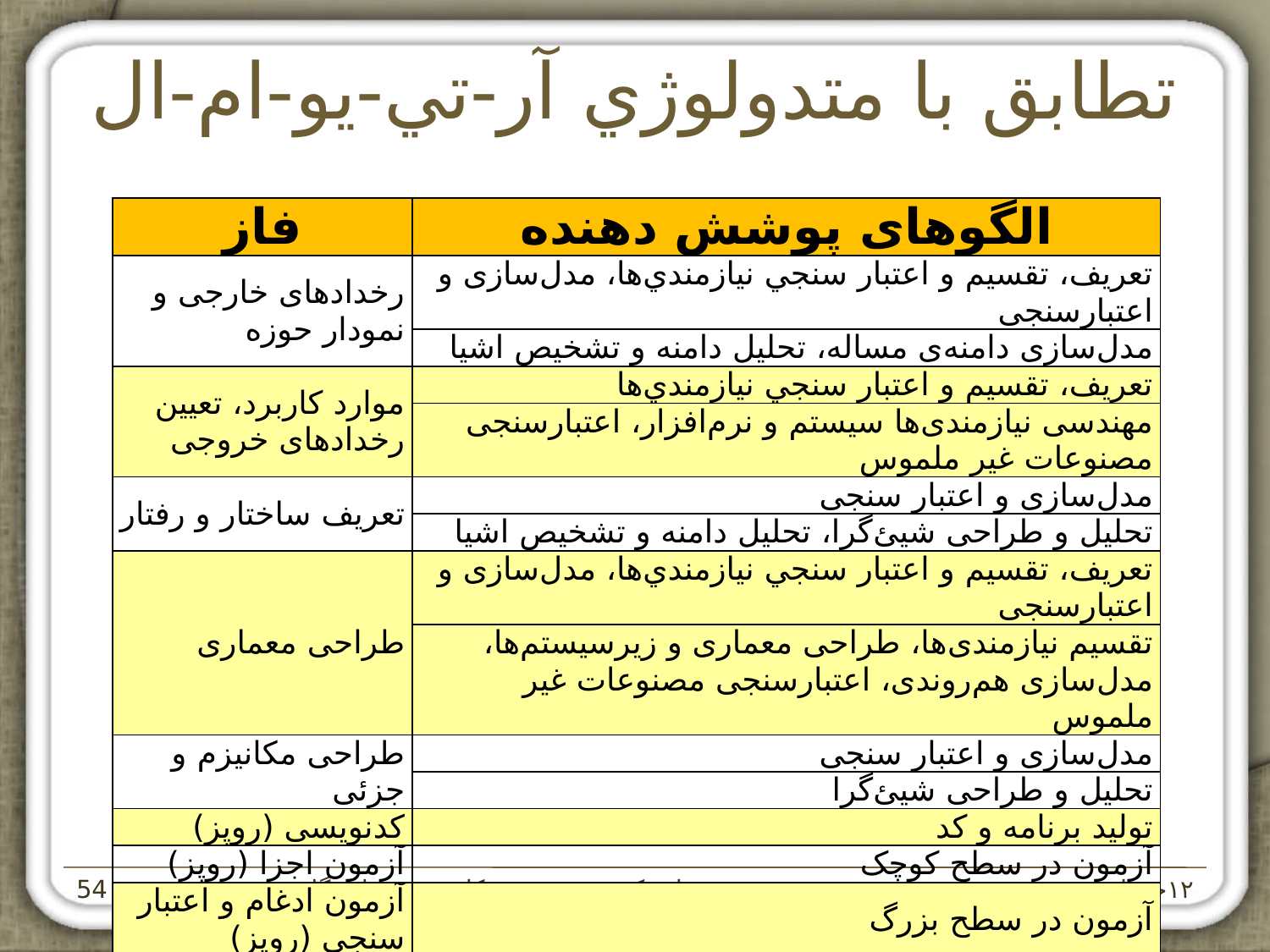

# تطابق با متدولوژي آر-تي-يو-ام-ال
| فاز | الگوهای پوشش دهنده |
| --- | --- |
| رخدادهای خارجی و نمودار حوزه | تعريف، تقسيم و اعتبار سنجي نيازمندي‌ها، مدل‌سازی و اعتبارسنجی |
|  | مدل‌سازی دامنه‌ی مساله، تحليل دامنه و تشخيص اشيا |
| موارد کاربرد، تعيين رخدادهای خروجی | تعريف، تقسيم و اعتبار سنجي نيازمندي‌ها |
|  | مهندسی نيازمندی‌ها سيستم و نرم‌افزار، اعتبارسنجی مصنوعات غير ملموس |
| تعريف ساختار و رفتار | مدل‌سازی و اعتبار سنجی |
|  | تحليل و طراحی شيئ‌گرا، تحليل دامنه و تشخيص اشيا |
| طراحی معماری | تعريف، تقسيم و اعتبار سنجي نيازمندي‌ها، مدل‌سازی و اعتبارسنجی |
|  | تقسيم نيازمندی‌ها، طراحی معماری و زيرسيستم‌ها، مدل‌سازی هم‌روندی، اعتبارسنجی مصنوعات غير ملموس |
| طراحی مکانيزم و جزئی | مدل‌سازی و اعتبار سنجی |
|  | تحليل و طراحی شيئ‌گرا |
| کدنويسی (روپز) | توليد برنامه و کد |
| آزمون اجزا (روپز) | آزمون در سطح کوچک |
| آزمون ادغام و اعتبار سنجی (روپز) | آزمون در سطح بزرگ |
دانشکده‌ی مهندسی کامپيوتر - دانشگاه صنعتی شريف
۱۲خرداد ۱۳۸۷
‌54